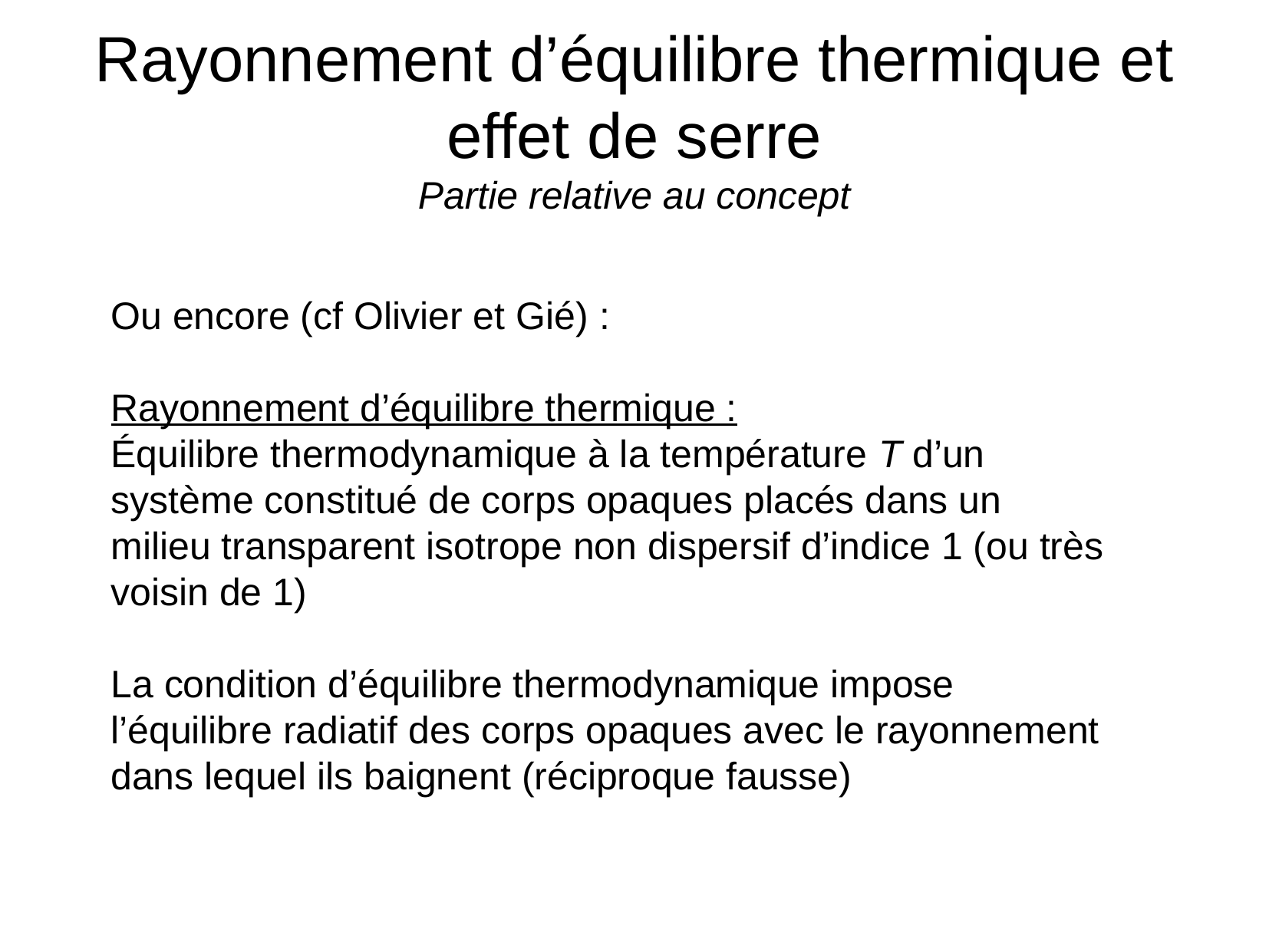

# Rayonnement d’équilibre thermique et effet de serre Partie relative au concept
Ou encore (cf Olivier et Gié) :
Rayonnement d’équilibre thermique :
Équilibre thermodynamique à la température T d’un
système constitué de corps opaques placés dans un
milieu transparent isotrope non dispersif d’indice 1 (ou très voisin de 1)

La condition d’équilibre thermodynamique impose l’équilibre radiatif des corps opaques avec le rayonnement dans lequel ils baignent (réciproque fausse)